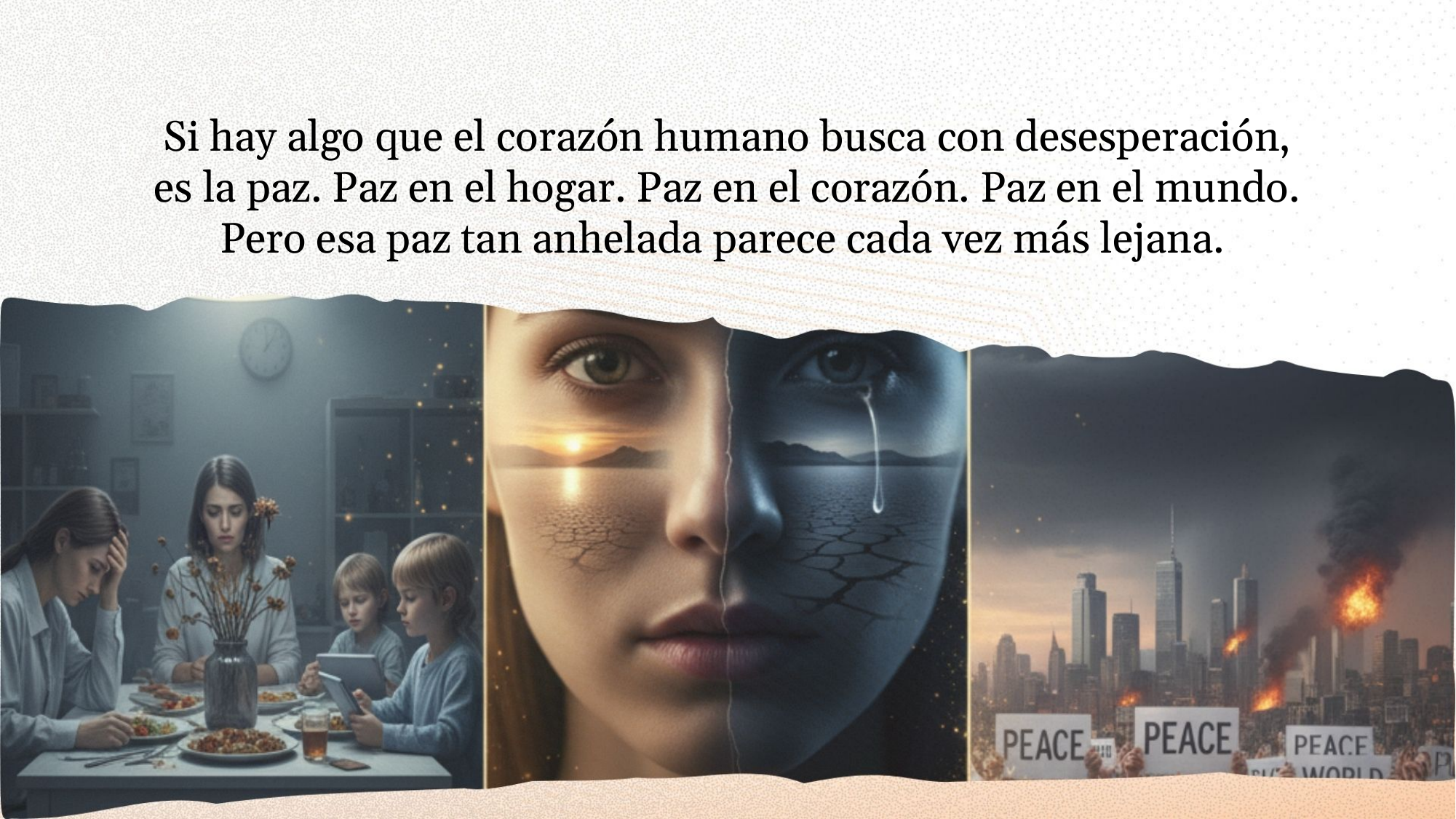

Si hay algo que el corazón humano busca con desesperación, es la paz. Paz en el hogar. Paz en el corazón. Paz en el mundo. Pero esa paz tan anhelada parece cada vez más lejana.